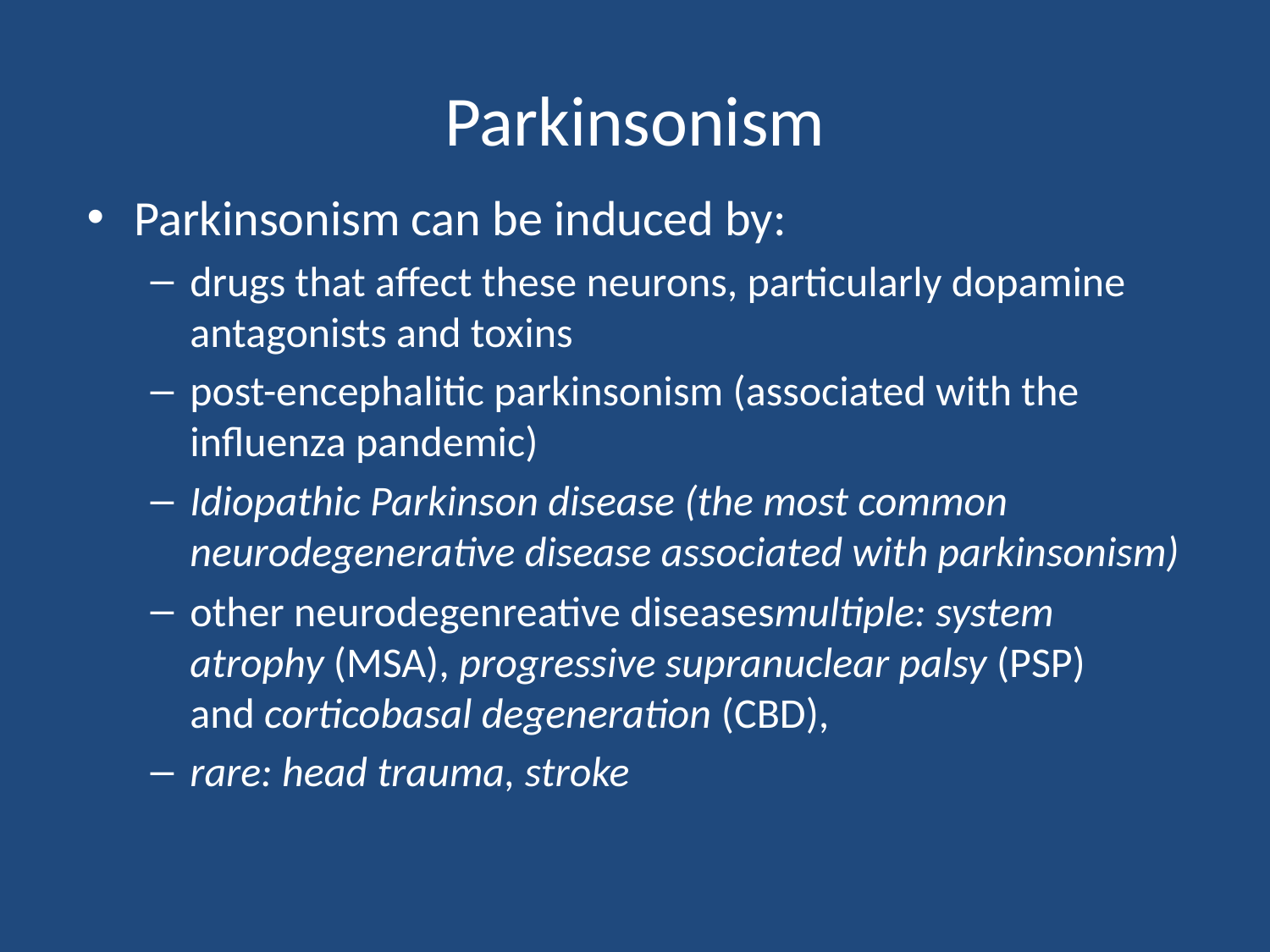

# Parkinsonism
Parkinsonism can be induced by:
drugs that affect these neurons, particularly dopamine antagonists and toxins
post-encephalitic parkinsonism (associated with the influenza pandemic)
Idiopathic Parkinson disease (the most common neurodegenerative disease associated with parkinsonism)
other neurodegenreative diseasesmultiple: system atrophy (MSA), progressive supranuclear palsy (PSP) and corticobasal degeneration (CBD),
rare: head trauma, stroke